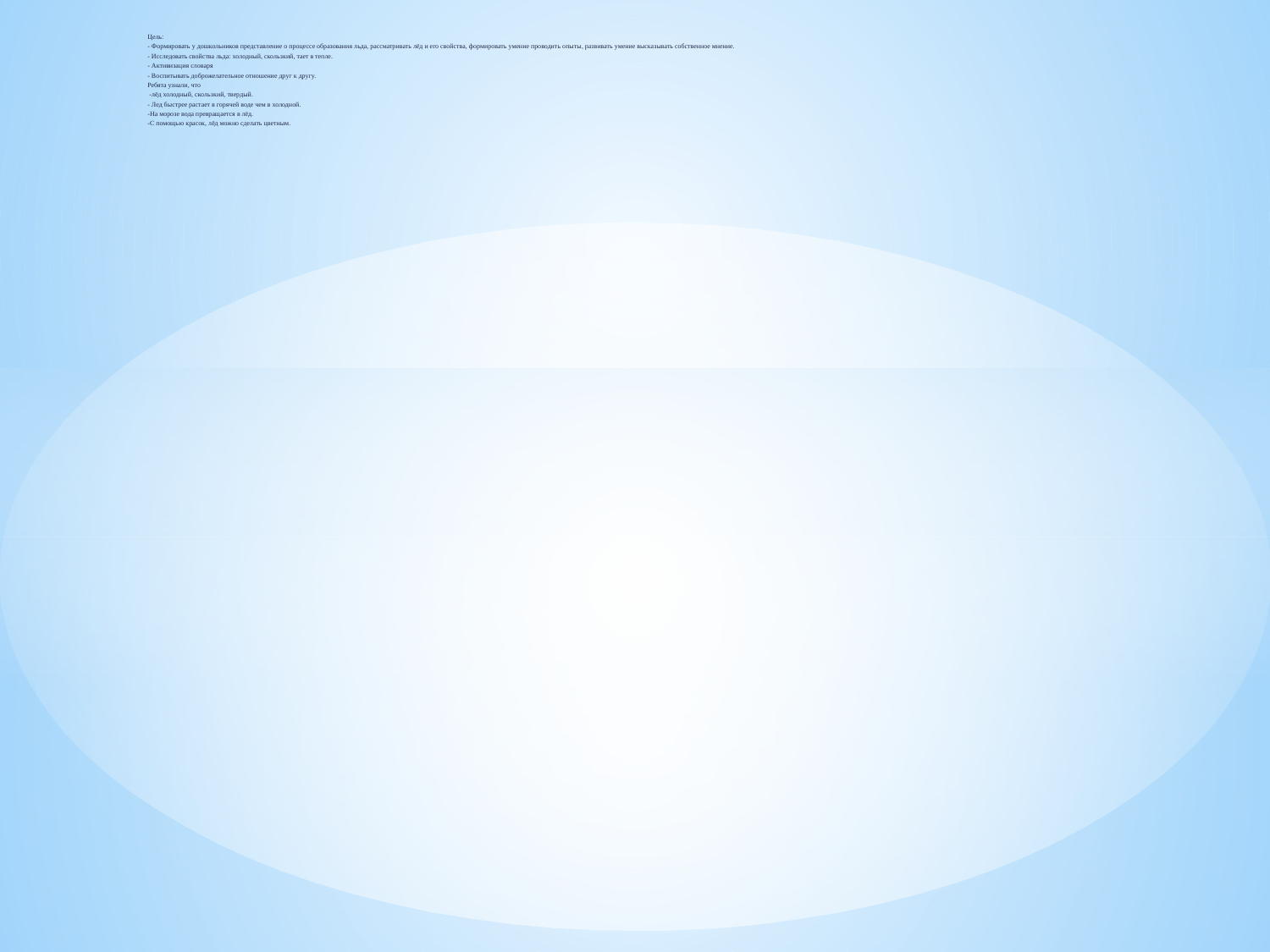

Цель:
- Формировать у дошкольников представление о процессе образования льда, рассматривать лёд и его свойства, формировать умение проводить опыты, развивать умение высказывать собственное мнение.
- Исследовать свойства льда: холодный, скользкий, тает в тепле.
- Активизация словаря
- Воспитывать доброжелательное отношение друг к другу.
Ребята узнали, что
 -лёд холодный, скользкий, твердый.
- Лед быстрее растает в горячей воде чем в холодной.
-На морозе вода превращается в лёд.
-С помощью красок, лёд можно сделать цветным.